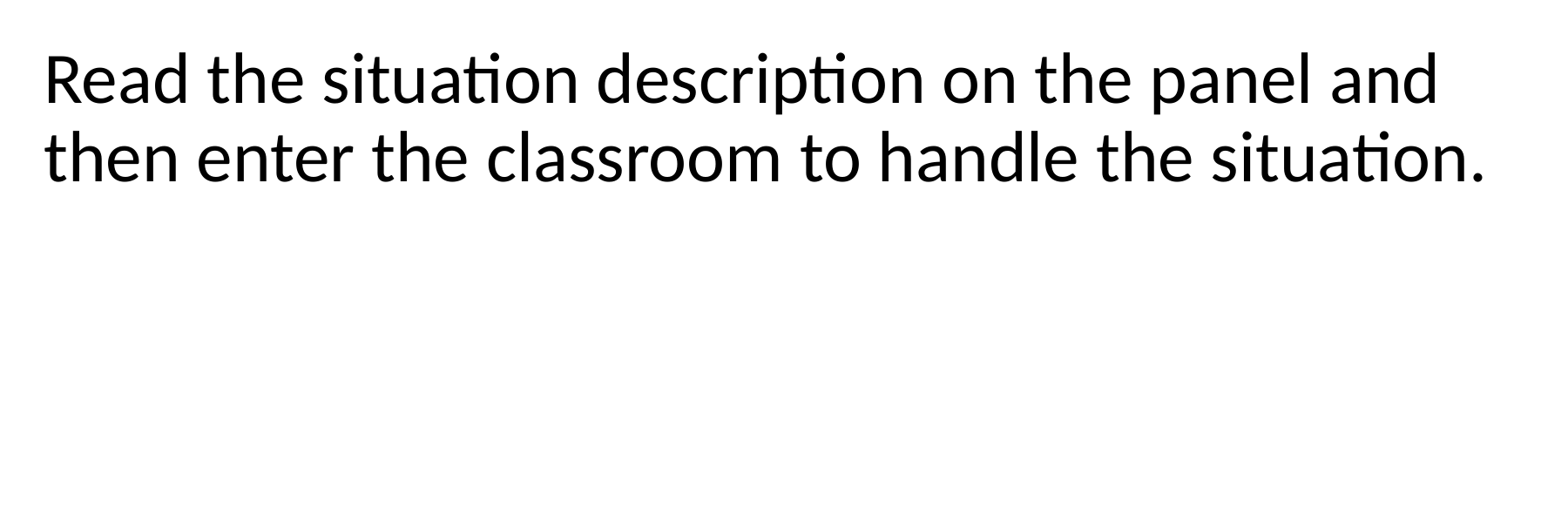

Read the situation description on the panel and then enter the classroom to handle the situation.